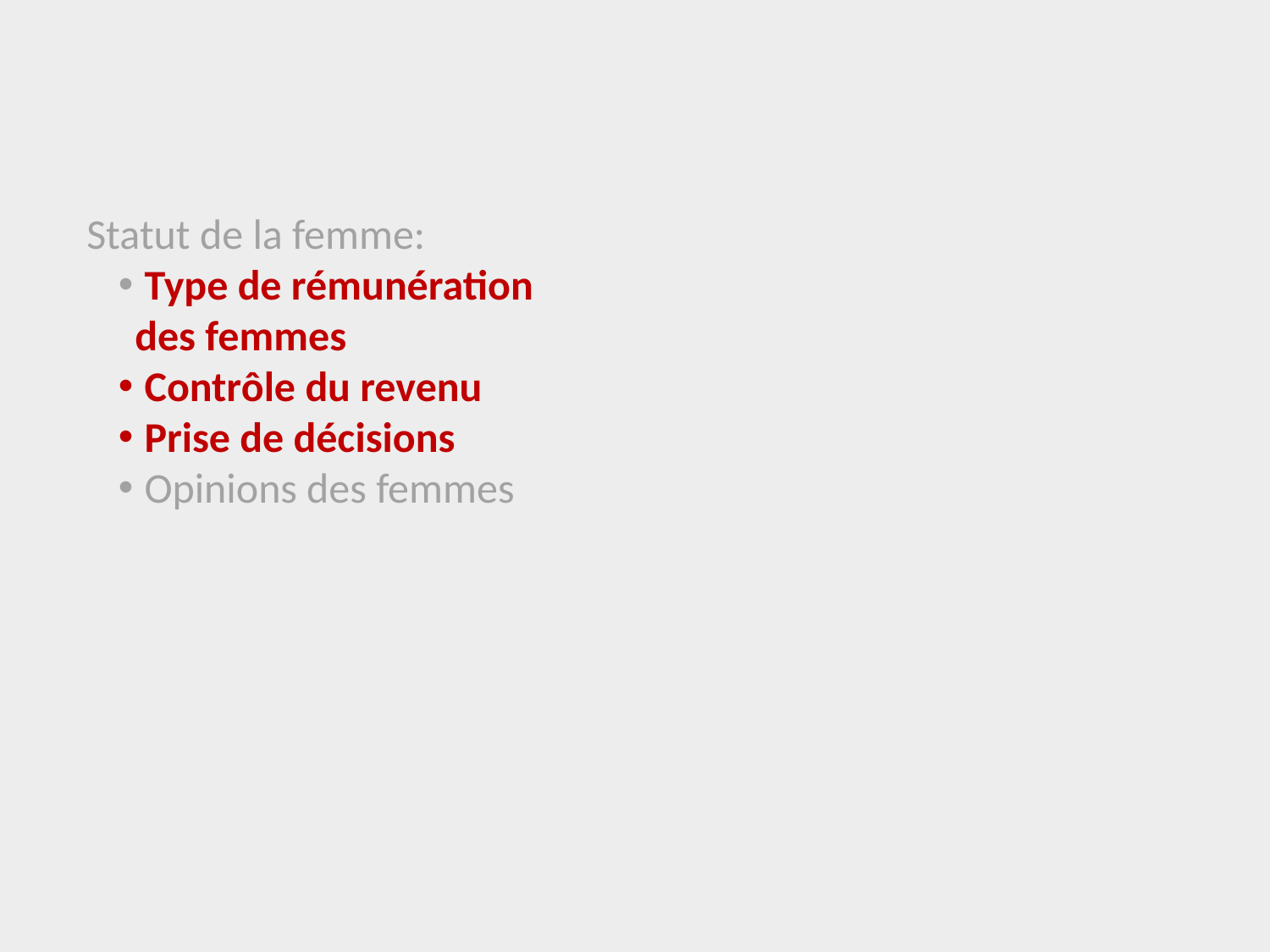

Statut de la femme:
 Type de rémunération des femmes
 Contrôle du revenu
 Prise de décisions
 Opinions des femmes